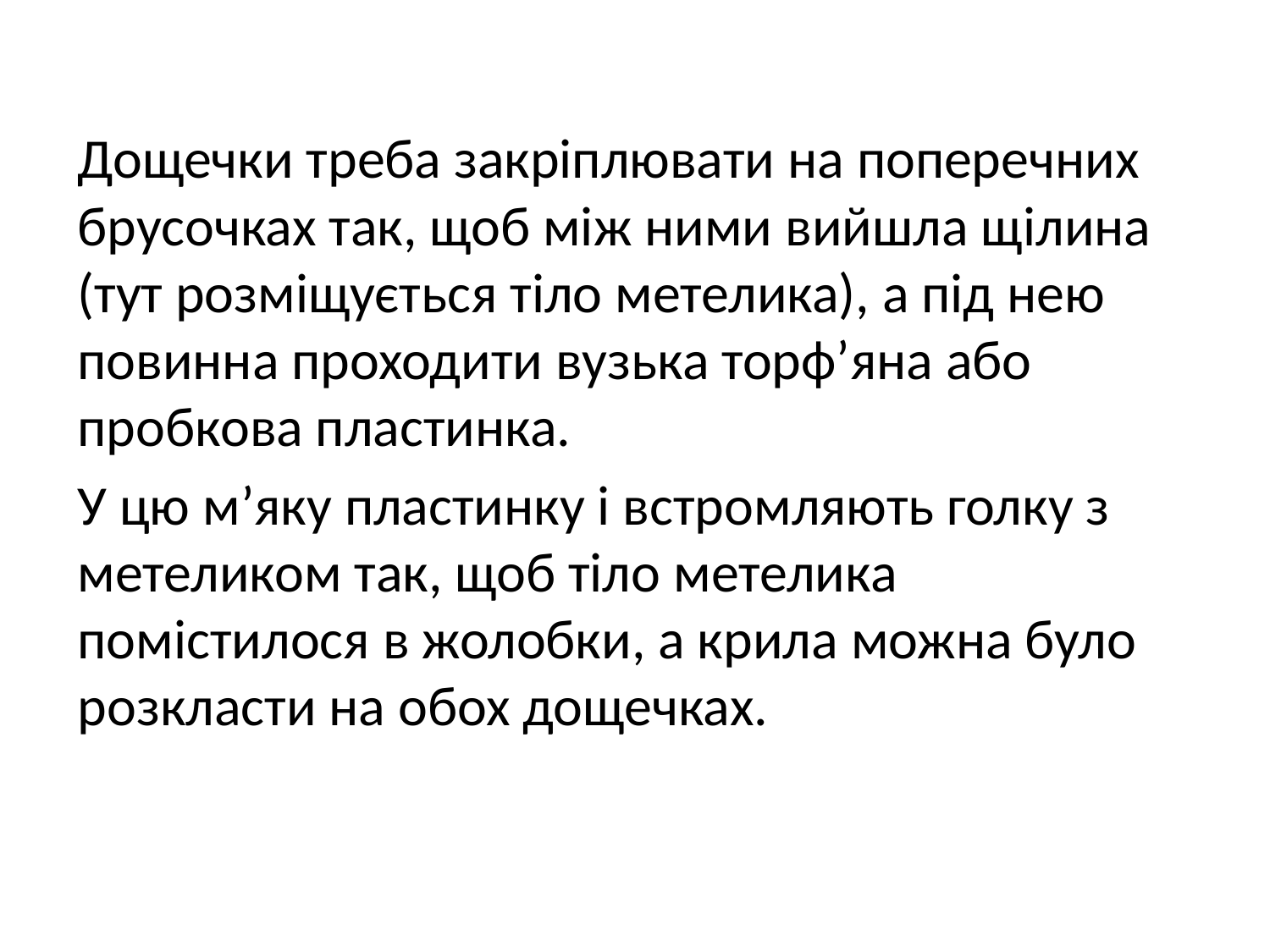

Дощечки треба закріплювати на поперечних брусочках так, щоб між ними вийшла щілина (тут розміщується тіло метелика), а під нею повинна проходити вузька торф’яна або пробкова пластинка.
У цю м’яку пластинку і встромляють голку з метеликом так, щоб тіло метелика помістилося в жолобки, а крила можна було розкласти на обох дощечках.